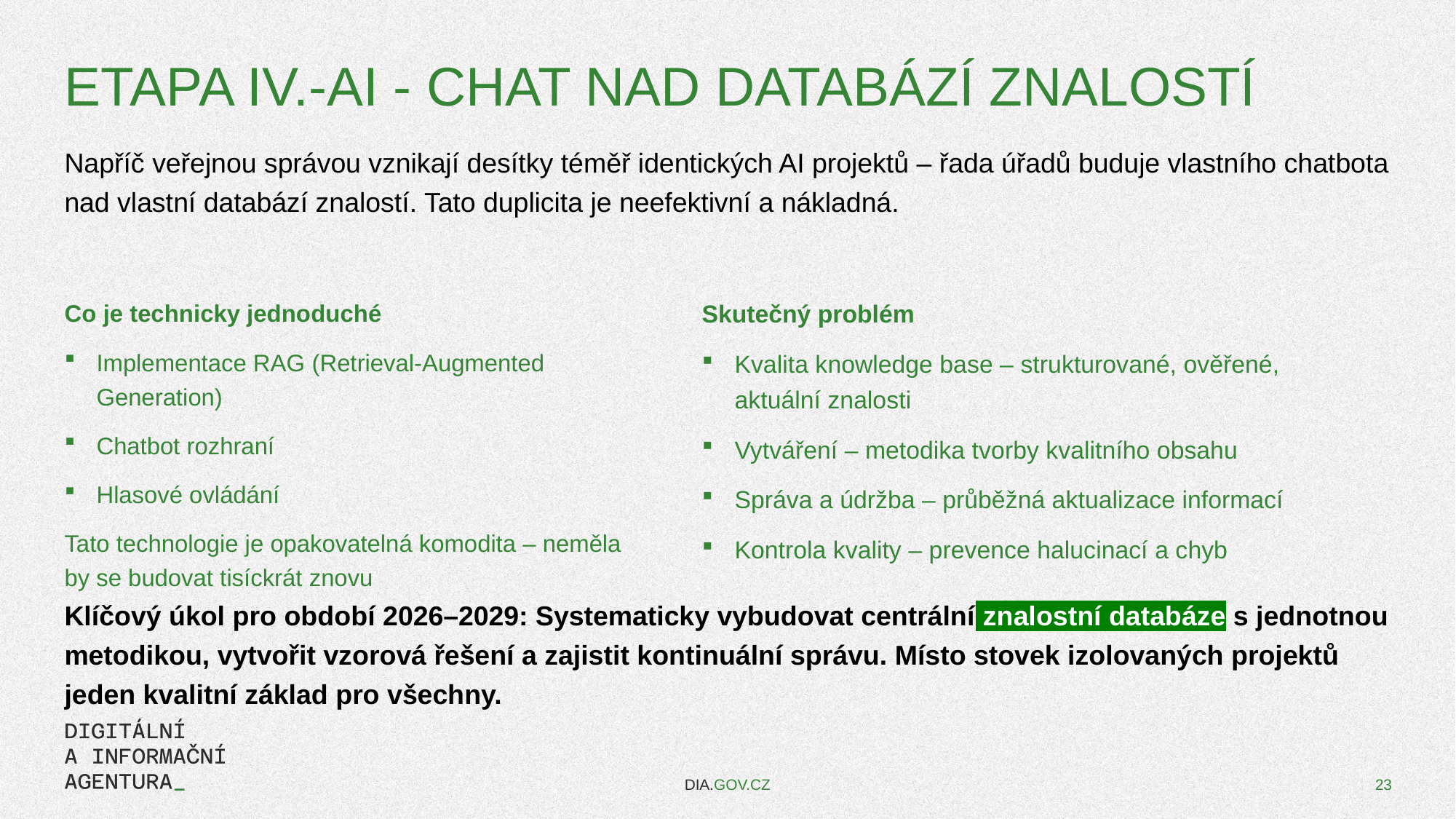

# ETAPA IV.-AI - Chat nad databází znalostí
Napříč veřejnou správou vznikají desítky téměř identických AI projektů – řada úřadů buduje vlastního chatbota nad vlastní databází znalostí. Tato duplicita je neefektivní a nákladná.
Skutečný problém
Kvalita knowledge base – strukturované, ověřené, aktuální znalosti
Vytváření – metodika tvorby kvalitního obsahu
Správa a údržba – průběžná aktualizace informací
Kontrola kvality – prevence halucinací a chyb
Co je technicky jednoduché
Implementace RAG (Retrieval-Augmented Generation)
Chatbot rozhraní
Hlasové ovládání
Tato technologie je opakovatelná komodita – neměla by se budovat tisíckrát znovu
Klíčový úkol pro období 2026–2029: Systematicky vybudovat centrální znalostní databáze s jednotnou metodikou, vytvořit vzorová řešení a zajistit kontinuální správu. Místo stovek izolovaných projektů jeden kvalitní základ pro všechny.
DIA.GOV.CZ
23